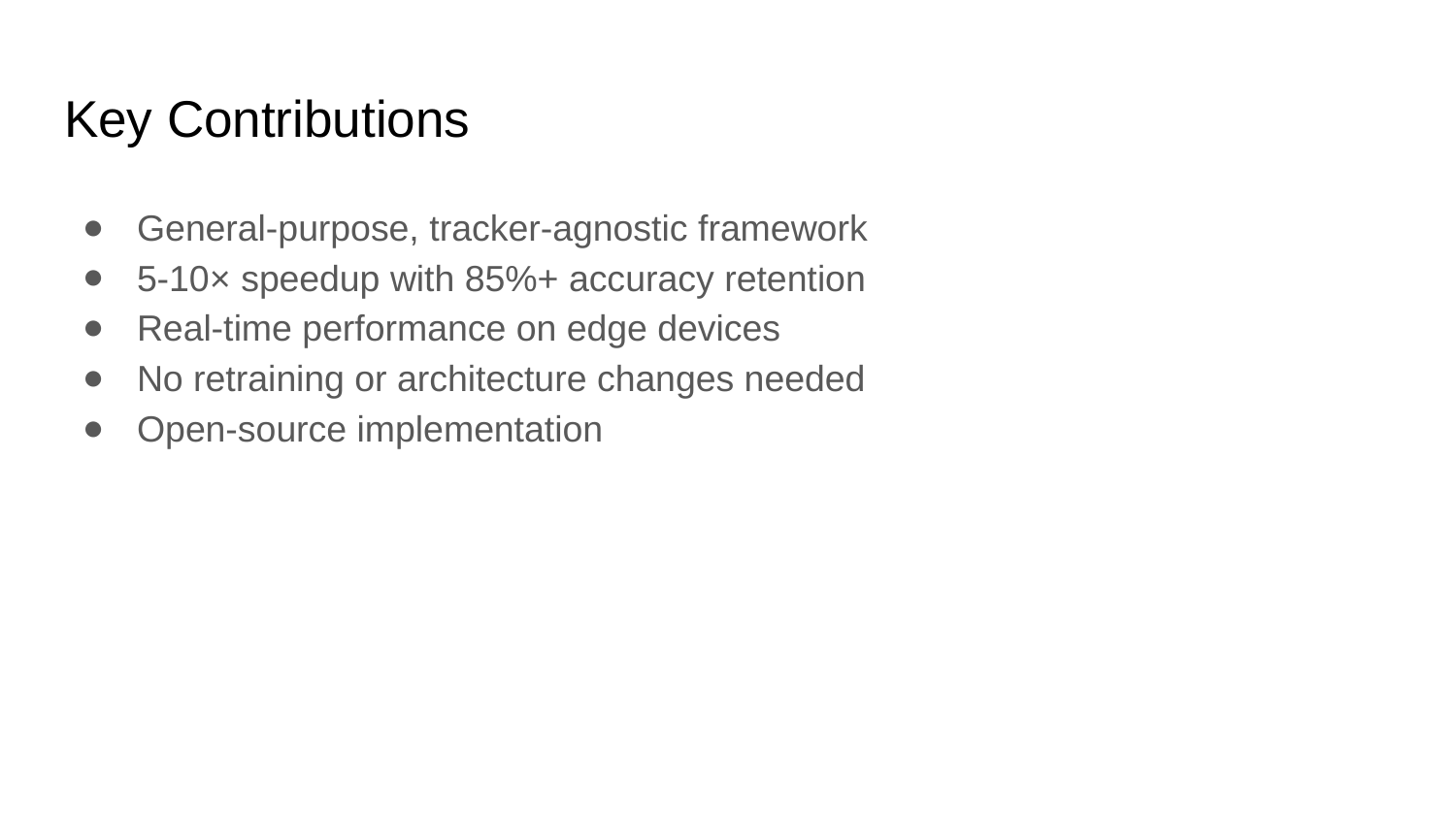

# Key Contributions
General-purpose, tracker-agnostic framework
5-10× speedup with 85%+ accuracy retention
Real-time performance on edge devices
No retraining or architecture changes needed
Open-source implementation